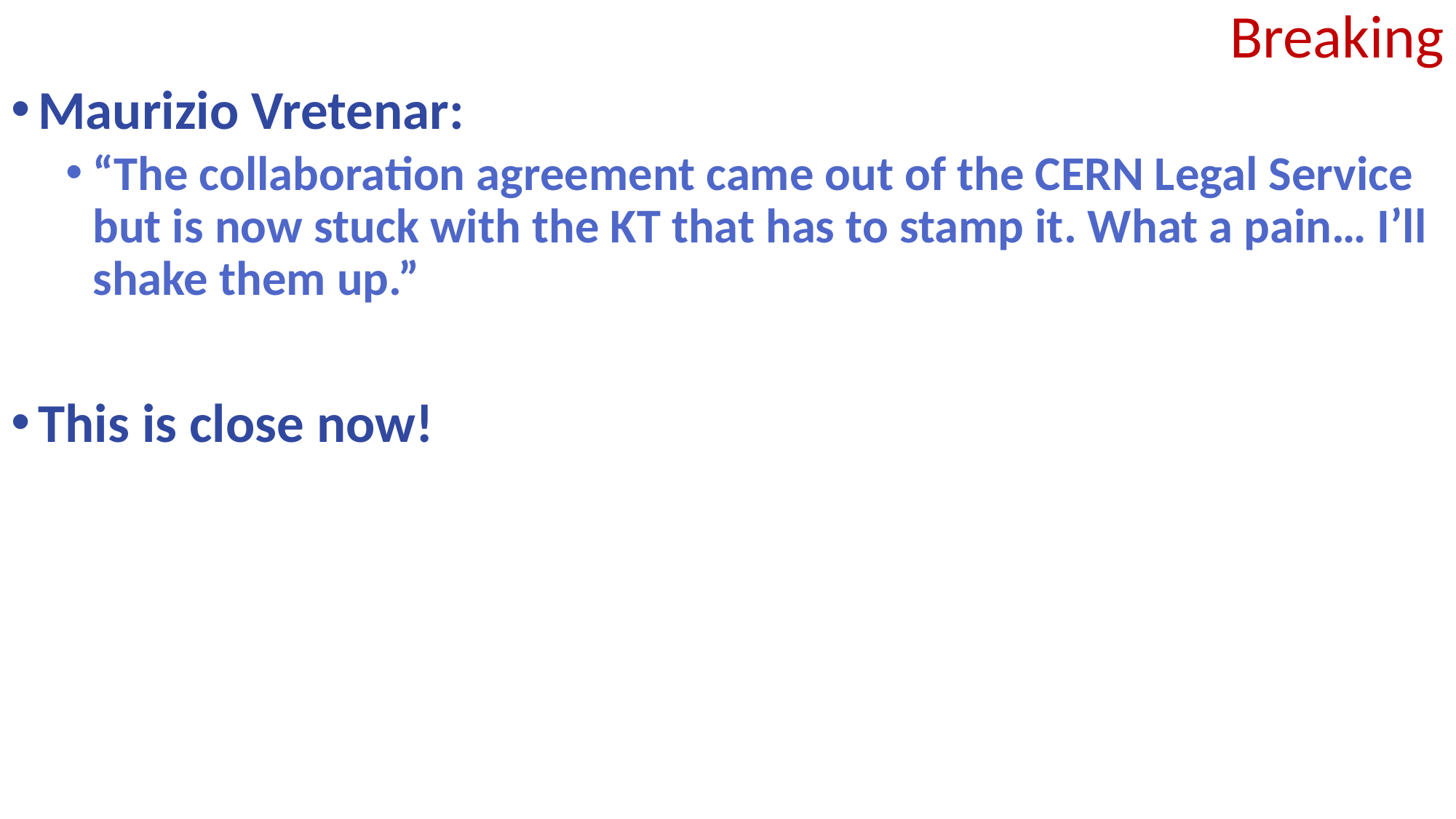

# Breaking
Maurizio Vretenar:
“The collaboration agreement came out of the CERN Legal Service but is now stuck with the KT that has to stamp it. What a pain… I’ll shake them up.”

This is close now!